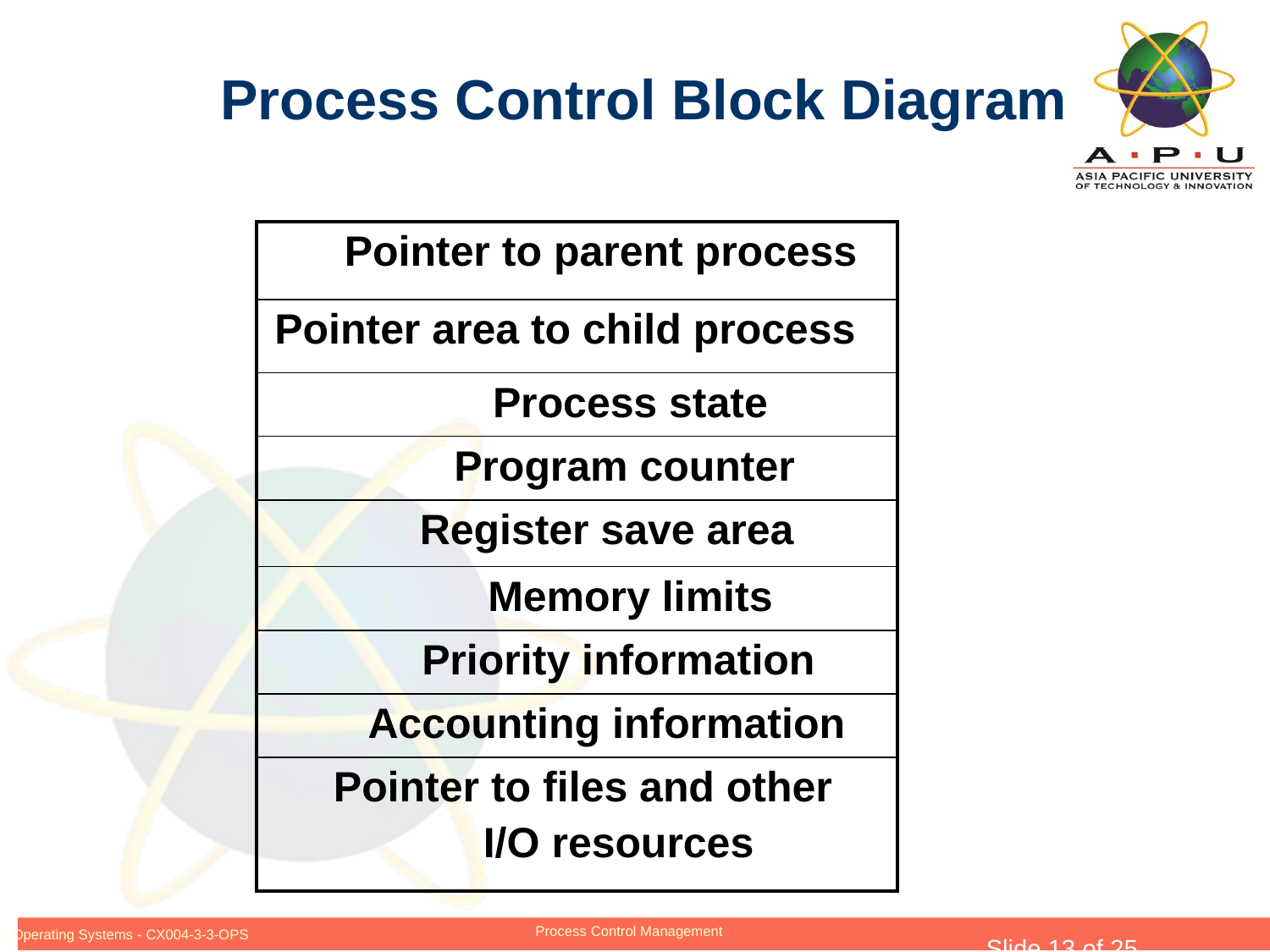

Process Control Block Diagram

| Pointer to parent process |
| --- |
| Pointer area to child process |
| Process state |
| Program counter |
| Register save area |
| Memory limits |
| Priority information |
| Accounting information |
| Pointer to files and other I/O resources |

Slide 13 of 25